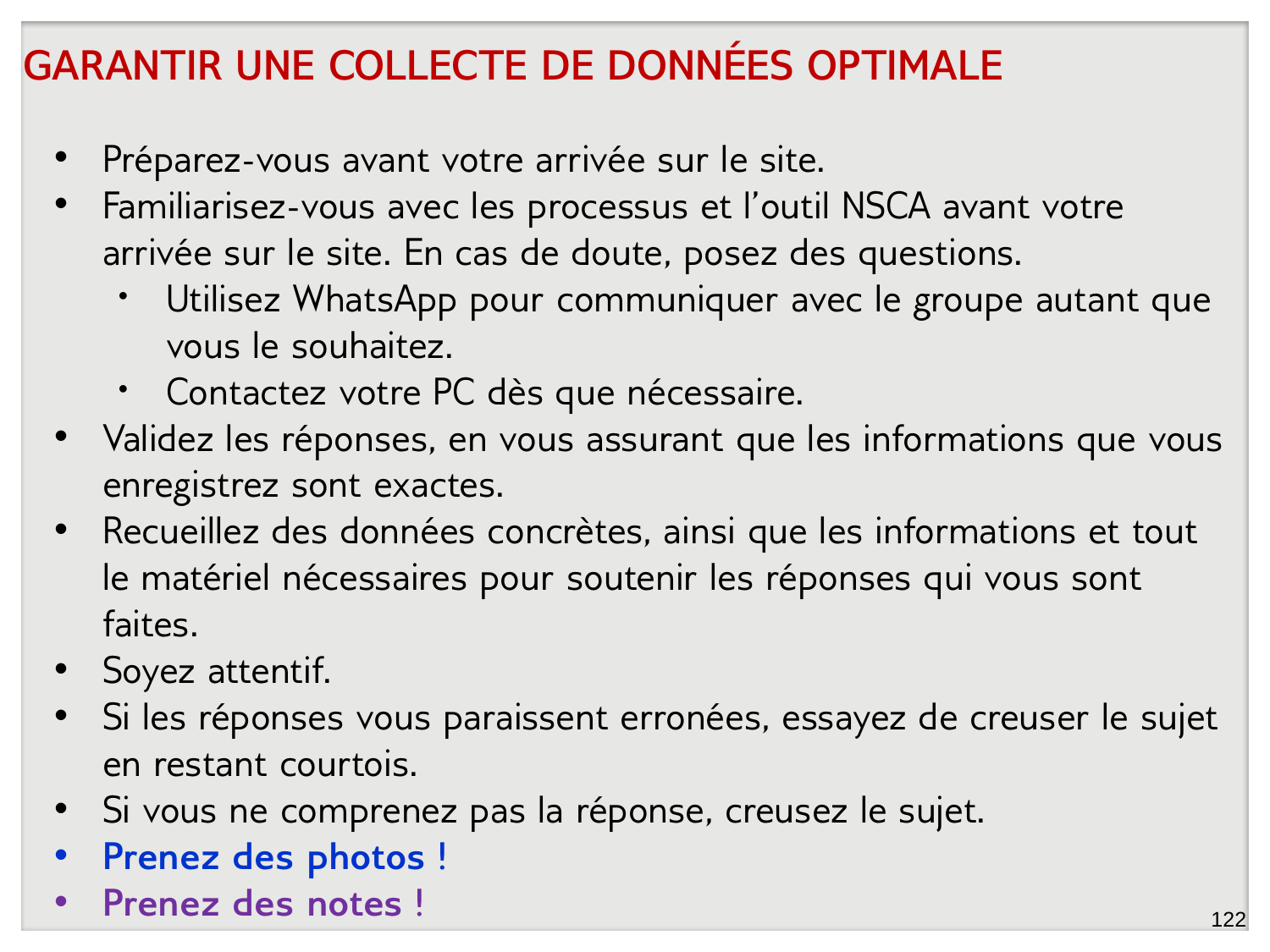

GARANTIR UNE COLLECTE DE DONNÉES OPTIMALE
Préparez-vous avant votre arrivée sur le site.
Familiarisez-vous avec les processus et l’outil NSCA avant votre arrivée sur le site. En cas de doute, posez des questions.
Utilisez WhatsApp pour communiquer avec le groupe autant que vous le souhaitez.
Contactez votre PC dès que nécessaire.
Validez les réponses, en vous assurant que les informations que vous enregistrez sont exactes.
Recueillez des données concrètes, ainsi que les informations et tout le matériel nécessaires pour soutenir les réponses qui vous sont faites.
Soyez attentif.
Si les réponses vous paraissent erronées, essayez de creuser le sujet
en restant courtois.
Si vous ne comprenez pas la réponse, creusez le sujet.
Prenez des photos !
Prenez des notes !